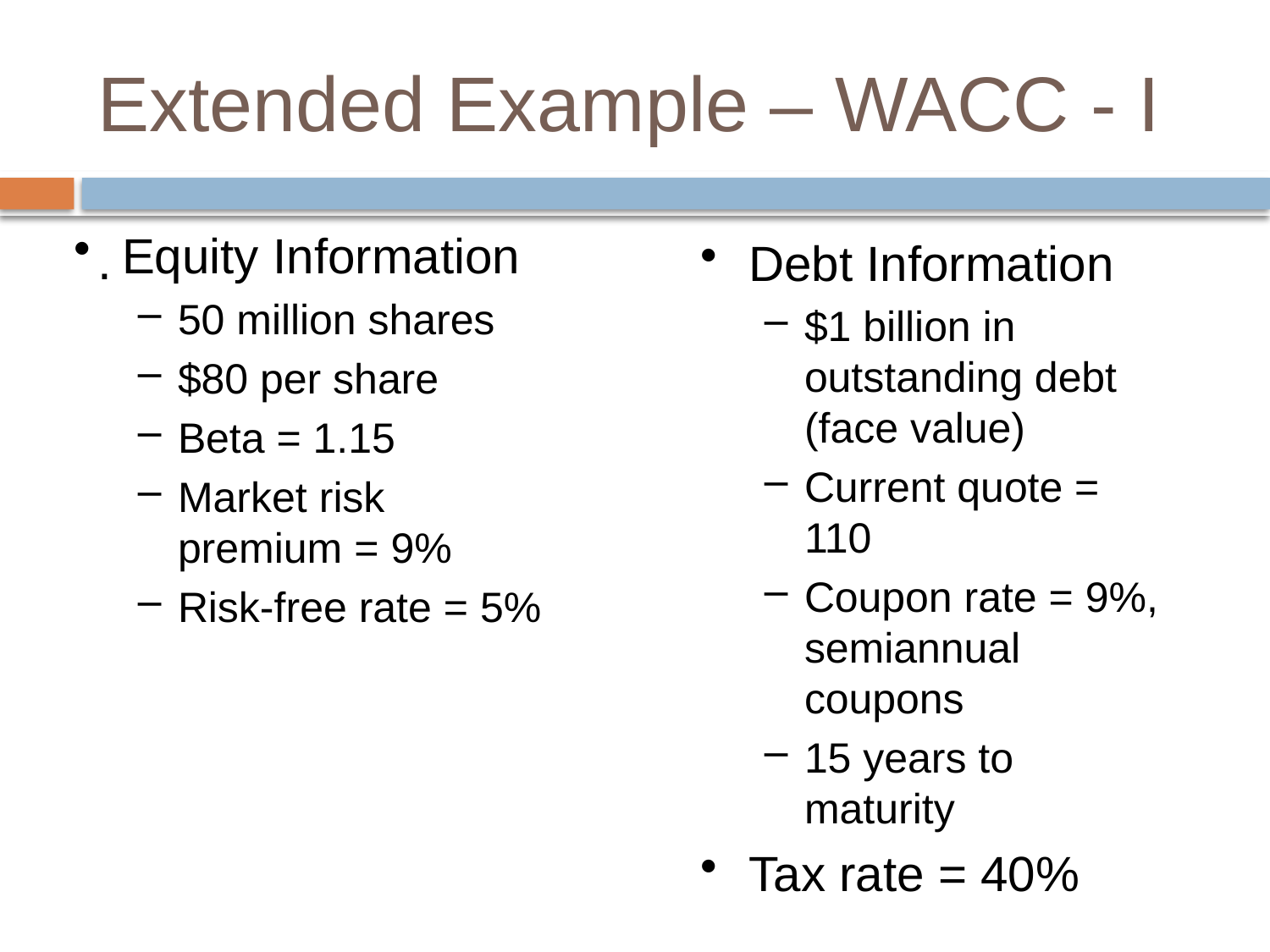

# Extended Example – WACC - I
Equity Information
50 million shares
$80 per share
Beta = 1.15
Market risk premium = 9%
Risk-free rate = 5%
.
Debt Information
$1 billion in outstanding debt (face value)
Current quote = 110
Coupon rate = 9%, semiannual coupons
15 years to maturity
Tax rate = 40%